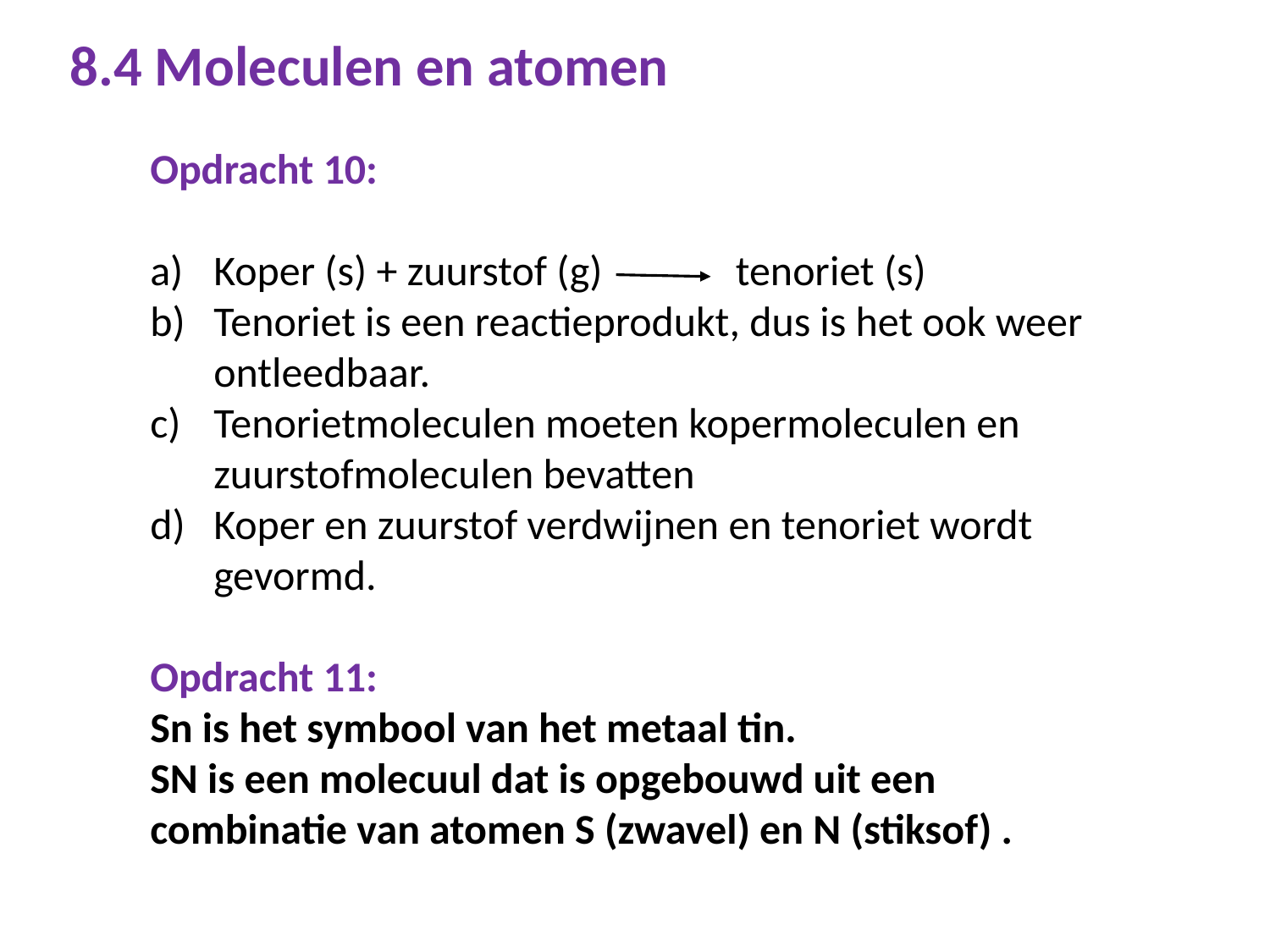

# 8.4 Moleculen en atomen
Opdracht 10:

Koper (s) + zuurstof (g)              tenoriet (s)
Tenoriet is een reactieprodukt, dus is het ook weer ontleedbaar.
Tenorietmoleculen moeten kopermoleculen en zuurstofmoleculen bevatten
Koper en zuurstof verdwijnen en tenoriet wordt gevormd.

Opdracht 11:
Sn is het symbool van het metaal tin.
SN is een molecuul dat is opgebouwd uit een combinatie van atomen S (zwavel) en N (stiksof) .